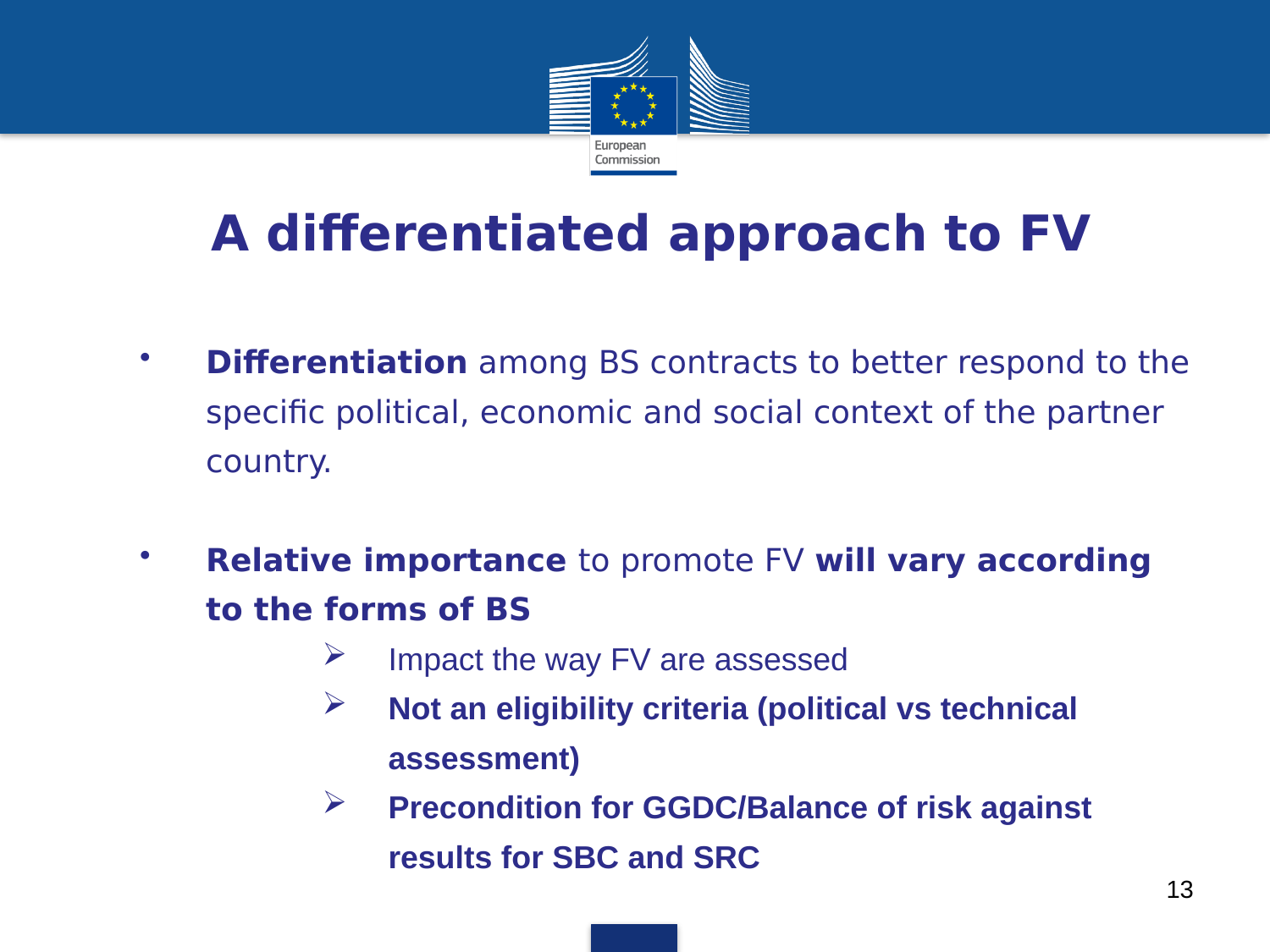

# A differentiated approach to FV

Differentiation among BS contracts to better respond to the specific political, economic and social context of the partner country.

Relative importance to promote FV will vary according to the forms of BS
Impact the way FV are assessed
Not an eligibility criteria (political vs technical assessment)
Precondition for GGDC/Balance of risk against results for SBC and SRC

13